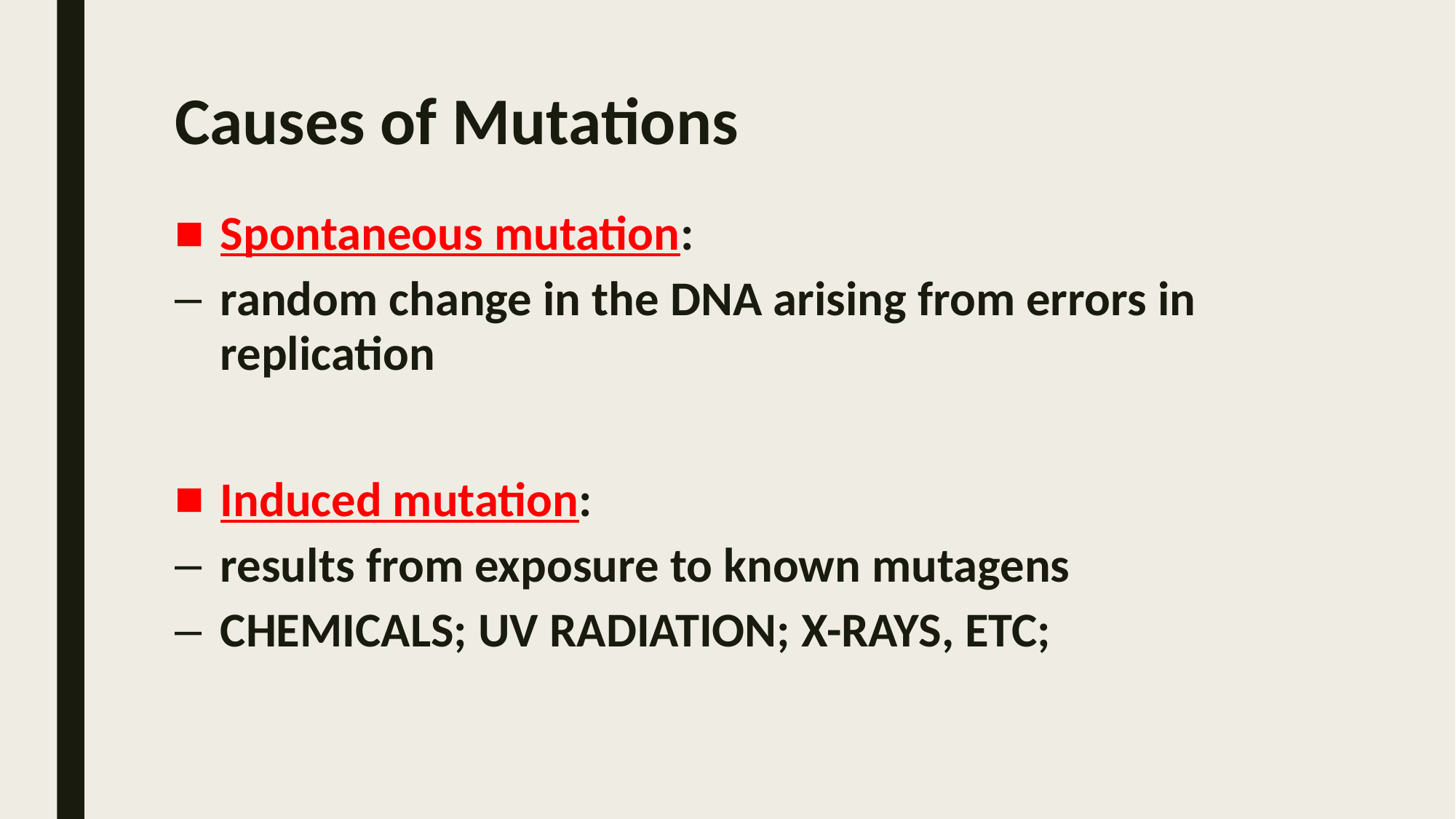

# Causes of Mutations
Spontaneous mutation:
random change in the DNA arising from errors in replication

Induced mutation:
results from exposure to known mutagens
CHEMICALS; UV RADIATION; X-RAYS, ETC;